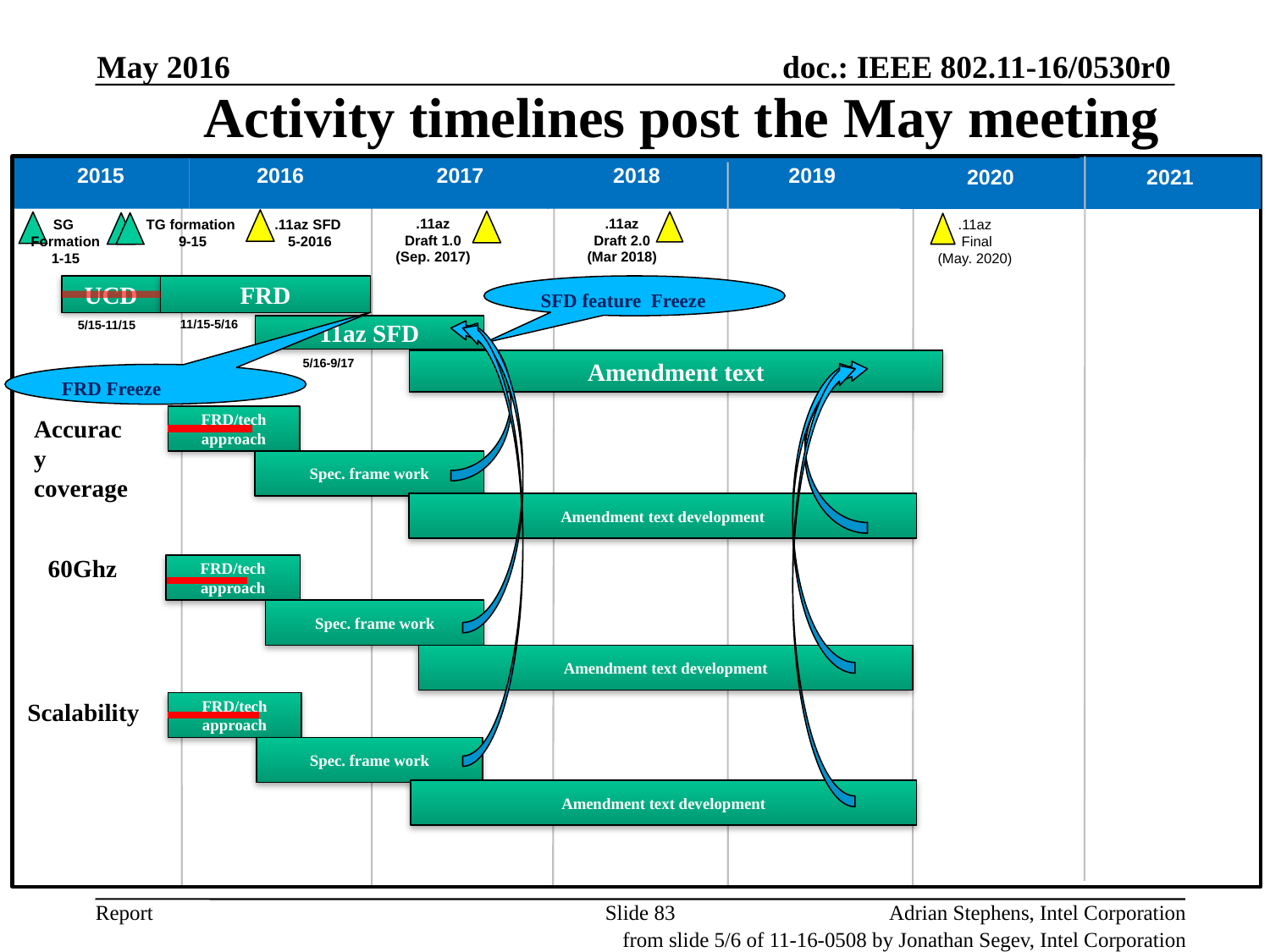

May 2016
Activity timelines post the May meeting
2015

2016
2017
2018
2019

2020
2021

.11az
Draft 2.0
(Mar 2018)
.11az
Draft 1.0
(Sep. 2017)

SG
Formation
1-15
TG formation
9-15
.11az
 Final
(May. 2020)
.11az SFD
5-2016

UCD
SFD feature  Freeze
FRD
11/15-5/16
5/15-11/15
11az SFD

5/16-9/17
Amendment text

FRD Freeze
FRD/tech
approach
Accuracy
coverage
Spec. frame work
Amendment text development
60Ghz
FRD/tech
approach
Spec. frame work
Amendment text development
Scalability
FRD/tech
approach
Spec. frame work
Amendment text development
Slide 83
Adrian Stephens, Intel Corporation
from slide 5/6 of 11-16-0508 by Jonathan Segev, Intel Corporation